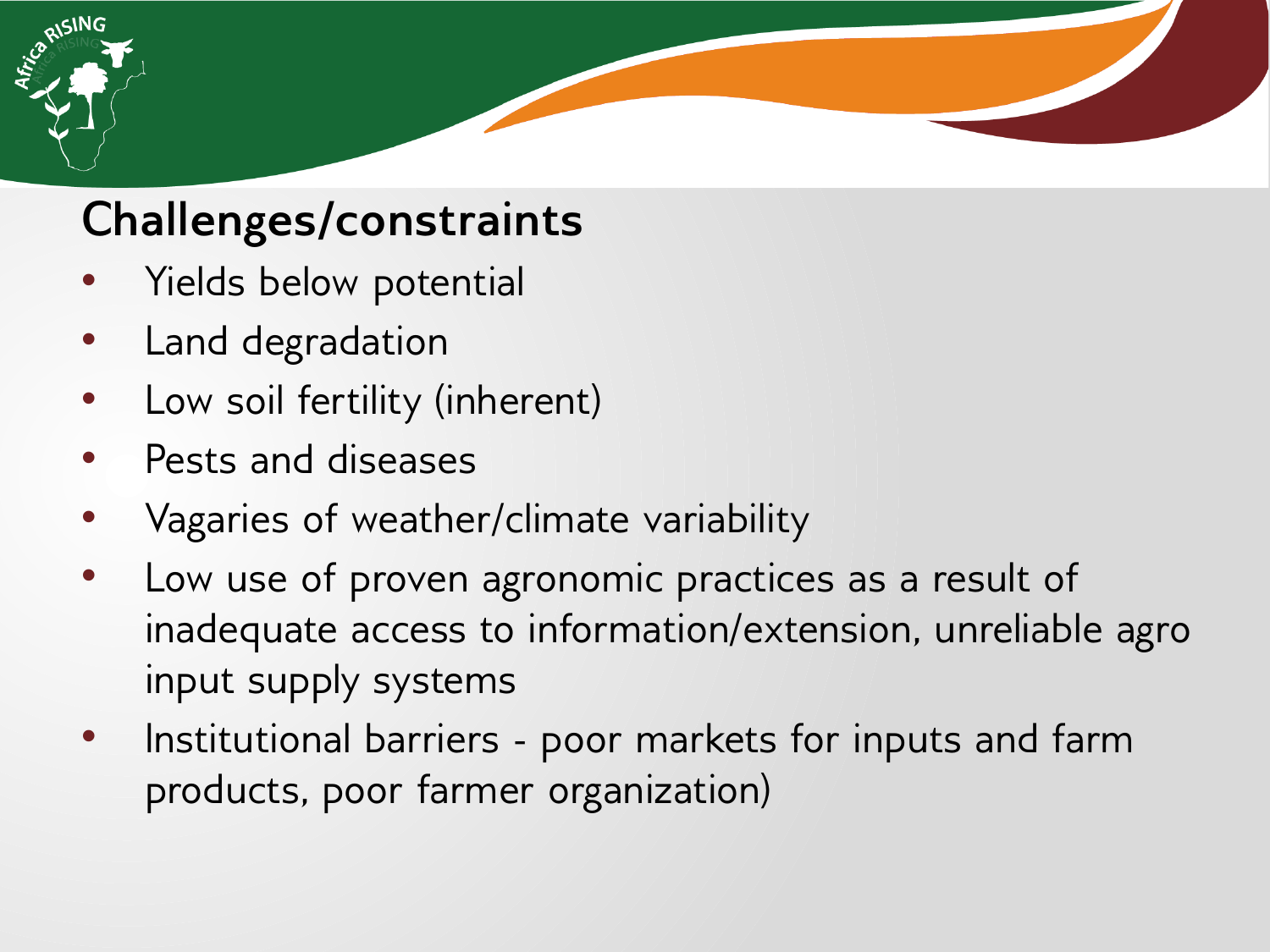

Challenges/constraints
Yields below potential
Land degradation
Low soil fertility (inherent)
Pests and diseases
Vagaries of weather/climate variability
Low use of proven agronomic practices as a result of inadequate access to information/extension, unreliable agro input supply systems
Institutional barriers - poor markets for inputs and farm products, poor farmer organization)